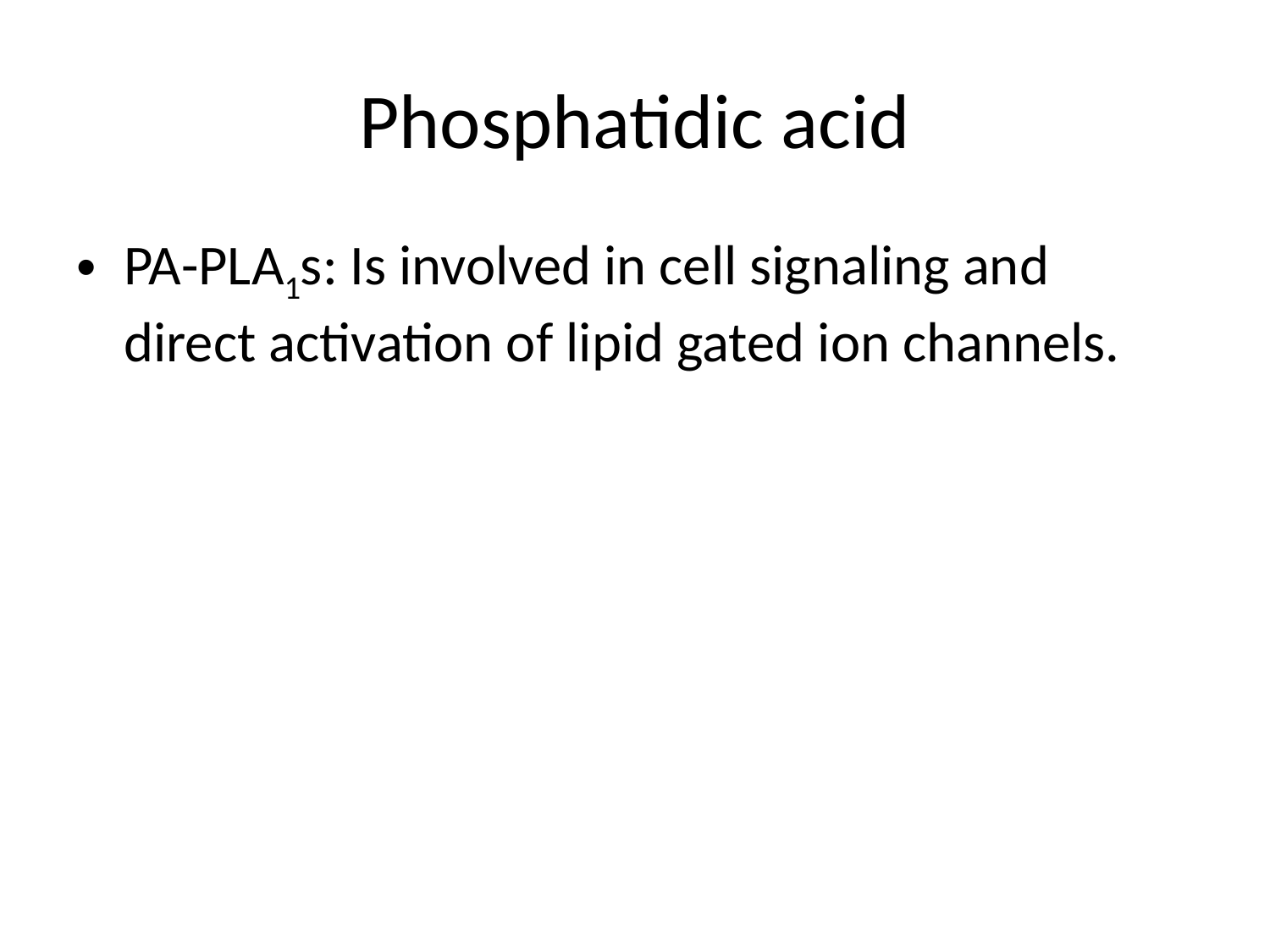

# Phosphatidic acid
PA-PLA1s: Is involved in cell signaling and direct activation of lipid gated ion channels.